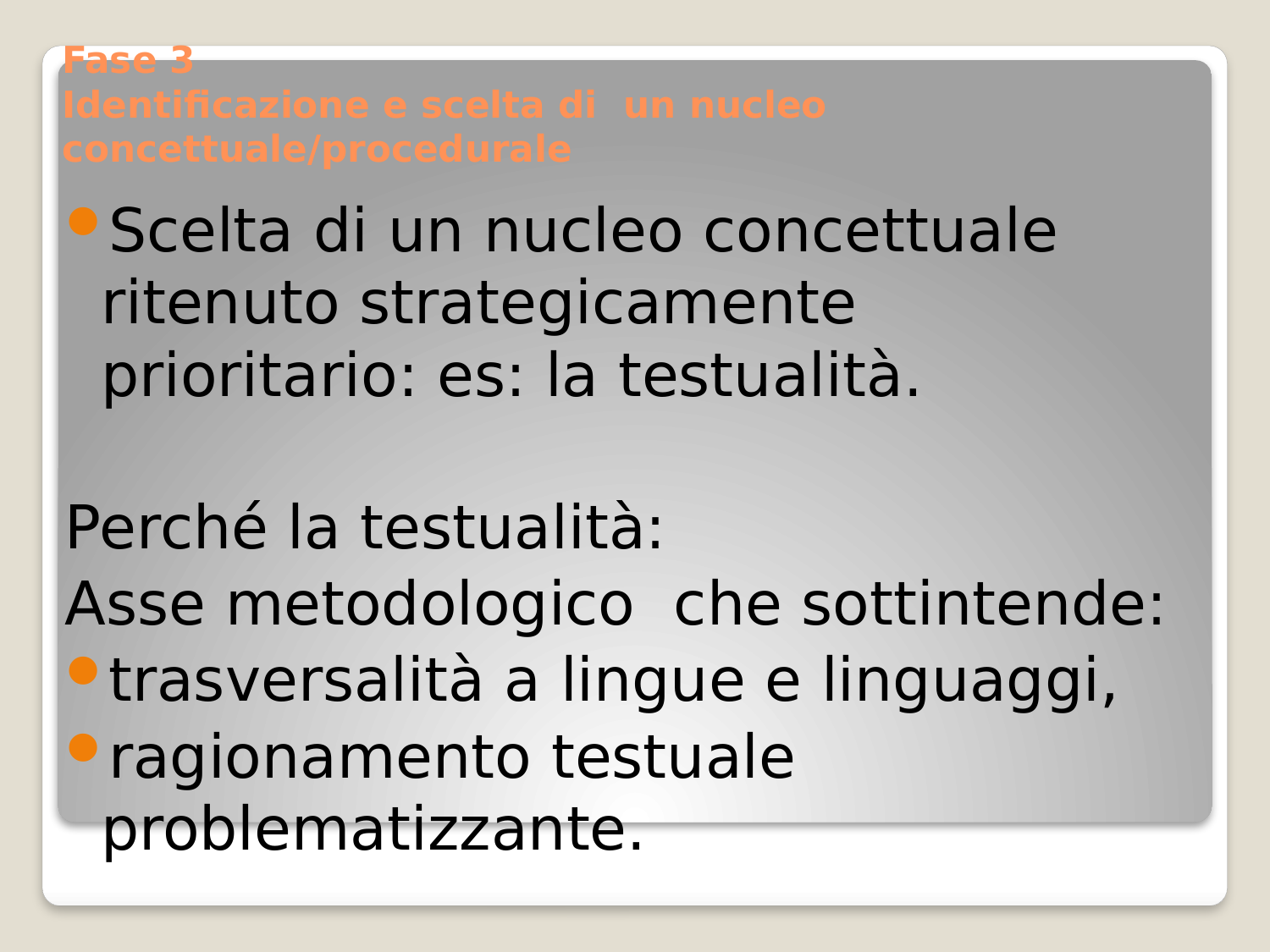

# Fase 3 Identificazione e scelta di  un nucleo concettuale/procedurale
Scelta di un nucleo concettuale ritenuto strategicamente prioritario: es: la testualità.

Perché la testualità:
Asse metodologico  che sottintende:
trasversalità a lingue e linguaggi,
ragionamento testuale problematizzante.